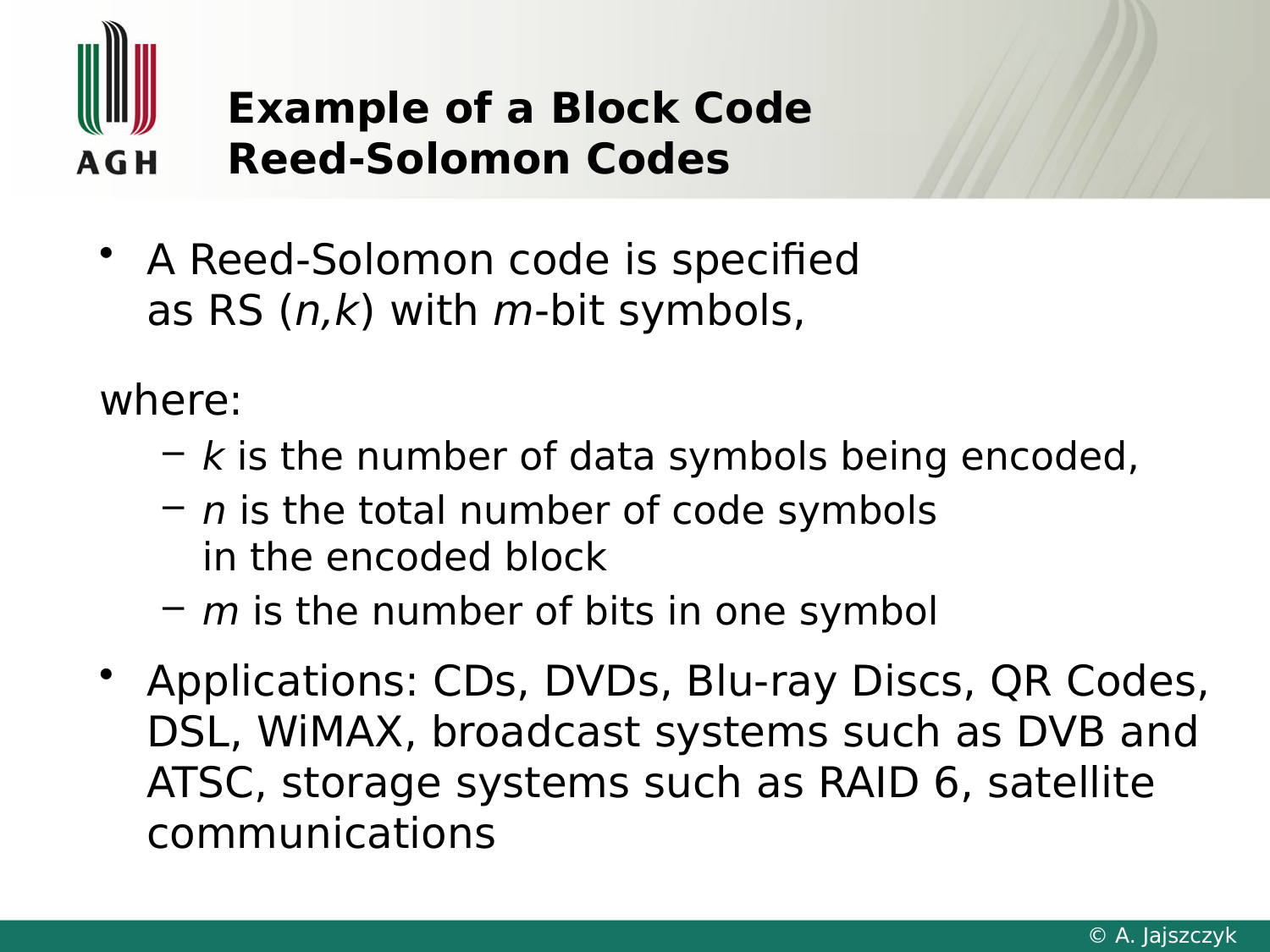

# Example of a Block Code Reed-Solomon Codes
A Reed-Solomon code is specified
as RS (n,k) with m-bit symbols,

where:
k is the number of data symbols being encoded,
n is the total number of code symbols
in the encoded block
m is the number of bits in one symbol
Applications: CDs, DVDs, Blu-ray Discs, QR Codes, DSL, WiMAX, broadcast systems such as DVB and ATSC, storage systems such as RAID 6, satellite communications